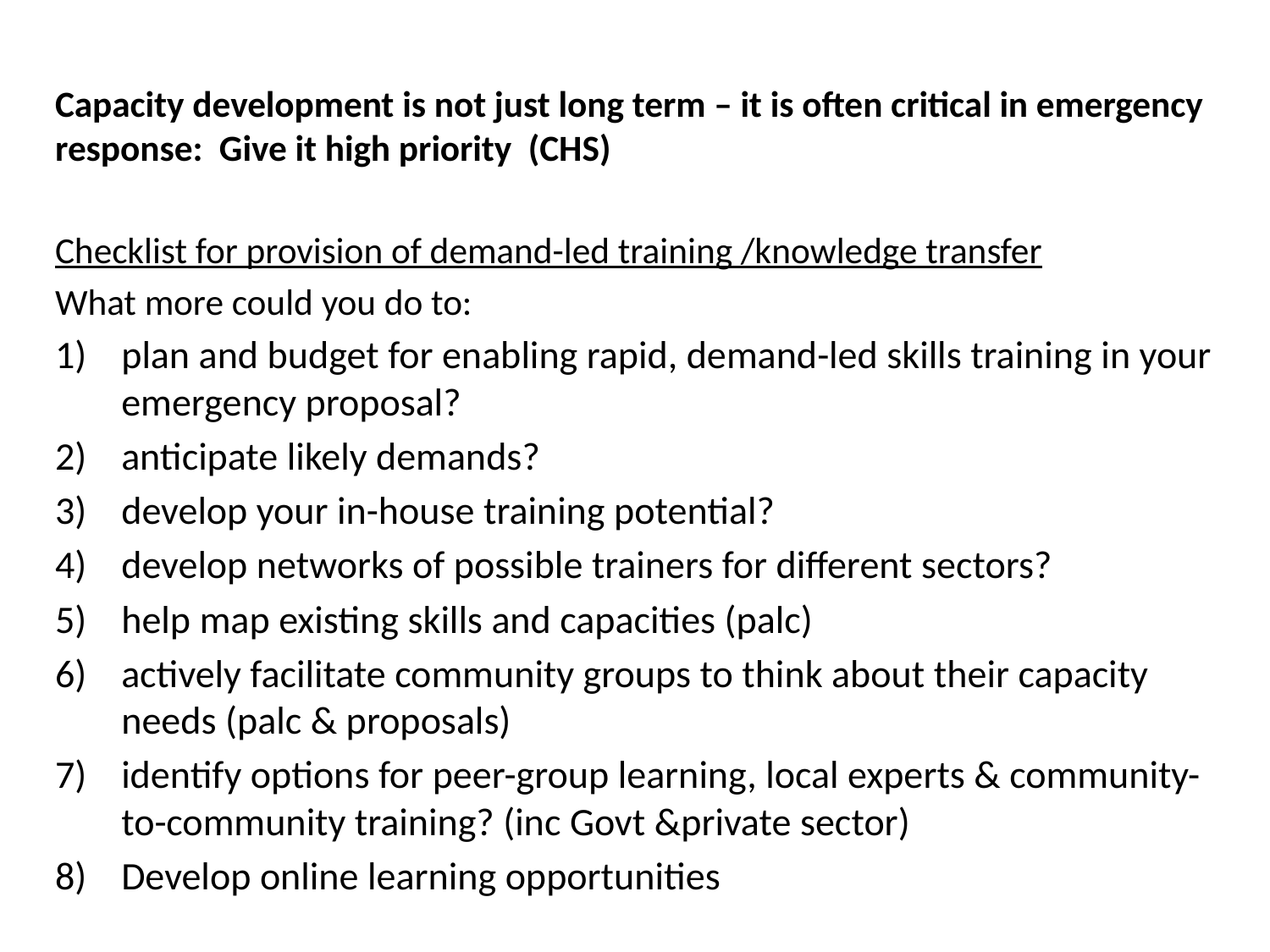

Capacity development is not just long term – it is often critical in emergency response:  Give it high priority  (CHS)

Checklist for provision of demand-led training /knowledge transfer
What more could you do to:
plan and budget for enabling rapid, demand-led skills training in your emergency proposal?
anticipate likely demands?
develop your in-house training potential?
develop networks of possible trainers for different sectors?
help map existing skills and capacities (palc)
actively facilitate community groups to think about their capacity needs (palc & proposals)
identify options for peer-group learning, local experts & community-to-community training? (inc Govt &private sector)
Develop online learning opportunities